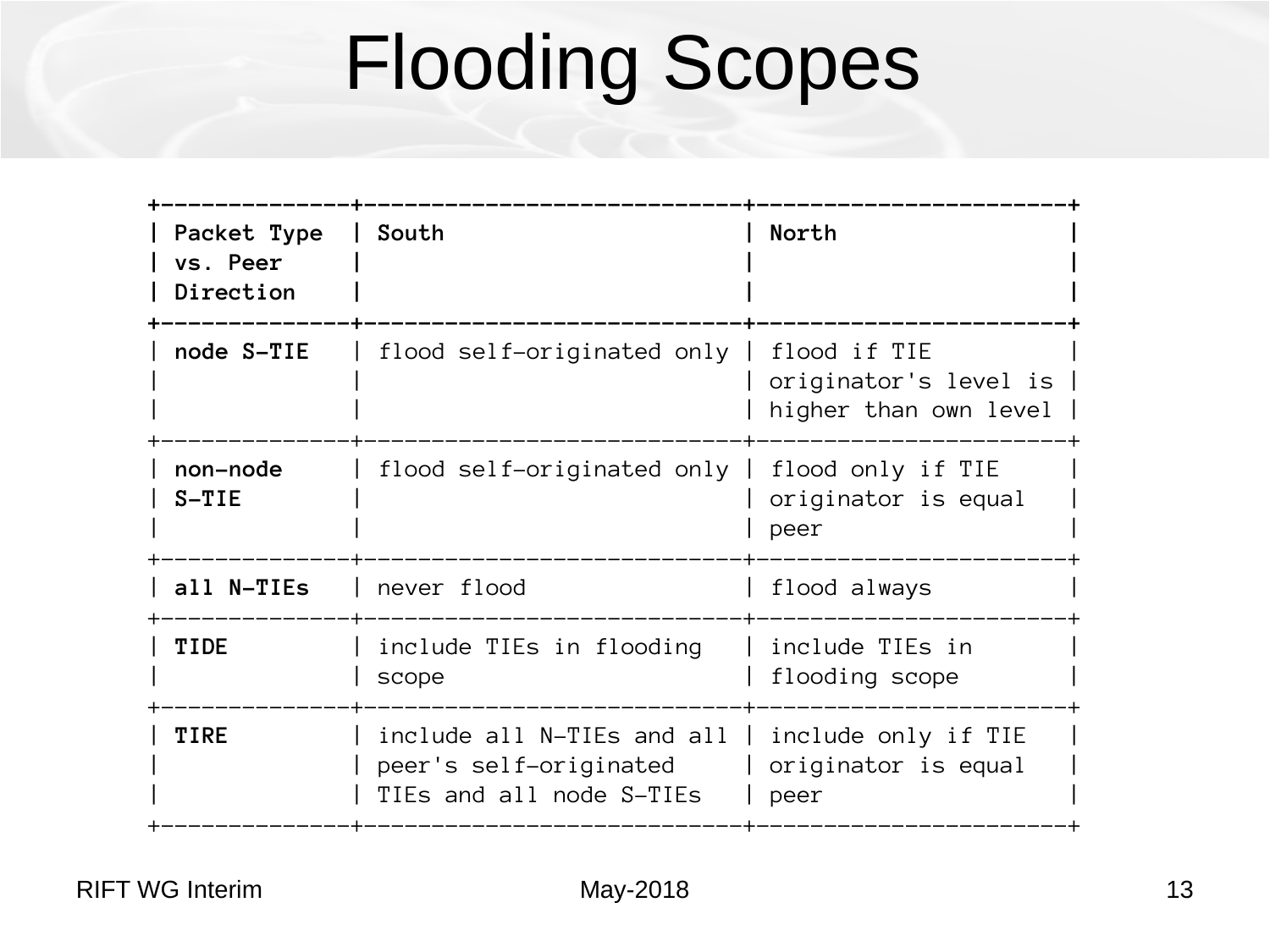

# Flooding Scopes
   +--------------+----------------------------+-----------------------+
   | Packet Type  | South                      | North                 |
   | vs. Peer     |                            |                       |
   | Direction    |                            |                       |
   +--------------+----------------------------+-----------------------+
   | node S-TIE   | flood self-originated only | flood if TIE          |
   |              |                            | originator's level is |
   |              |                            | higher than own level |
   +--------------+----------------------------+-----------------------+
   | non-node     | flood self-originated only | flood only if TIE     |
   | S-TIE        |                            | originator is equal   |
   |              |                            | peer                  |
   +--------------+----------------------------+-----------------------+
   | all N-TIEs   | never flood                | flood always          |
   +--------------+----------------------------+-----------------------+
   | TIDE         | include TIEs in flooding   | include TIEs in       |
   |              | scope                      | flooding scope        |
   +--------------+----------------------------+-----------------------+
   | TIRE         | include all N-TIEs and all | include only if TIE   |
   |              | peer's self-originated     | originator is equal   |
   |              | TIEs and all node S-TIEs   | peer                  |
   +--------------+----------------------------+-----------------------+
RIFT WG Interim
May-2018
13